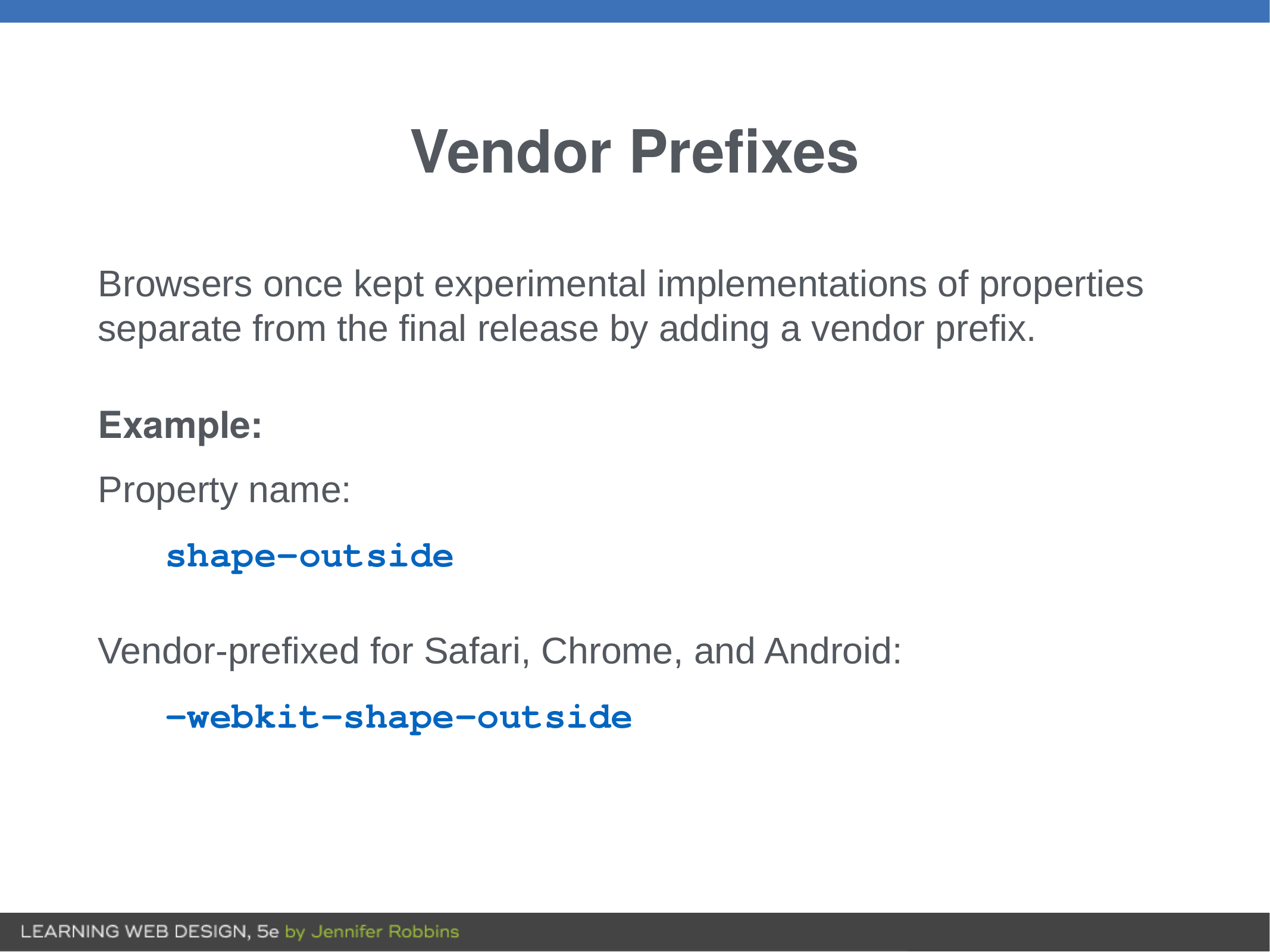

# Vendor Prefixes
Browsers once kept experimental implementations of properties separate from the final release by adding a vendor prefix.
Example:
Property name:
shape-outside
Vendor-prefixed for Safari, Chrome, and Android:
-webkit-shape-outside